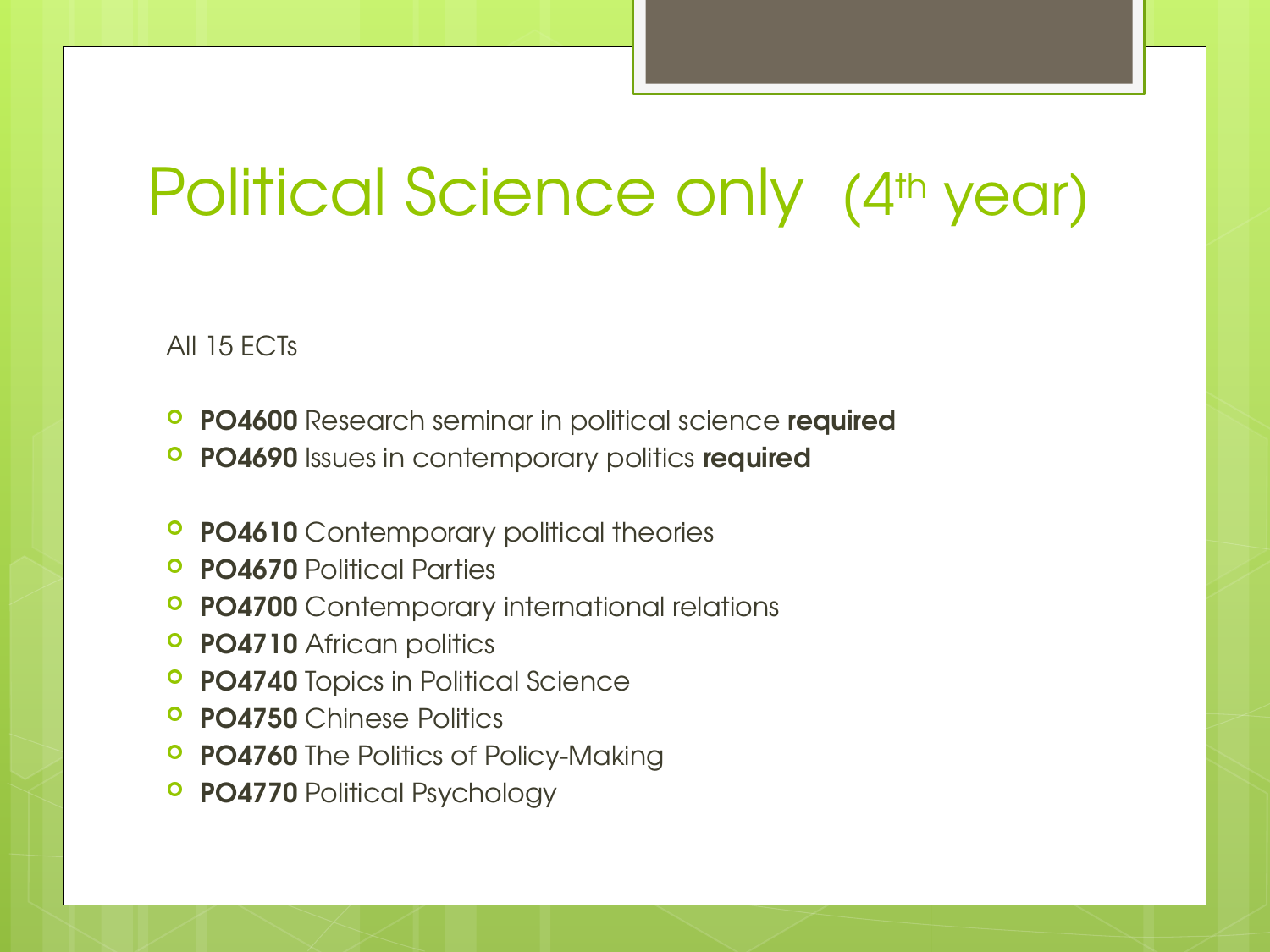

# Political Science only  (4th year)
All 15 ECTs

PO4600 Research seminar in political science required
PO4690 Issues in contemporary politics required

PO4610 Contemporary political theories
PO4670 Political Parties
PO4700 Contemporary international relations
PO4710 African politics
PO4740 Topics in Political Science
PO4750 Chinese Politics
PO4760 The Politics of Policy-Making
PO4770 Political Psychology